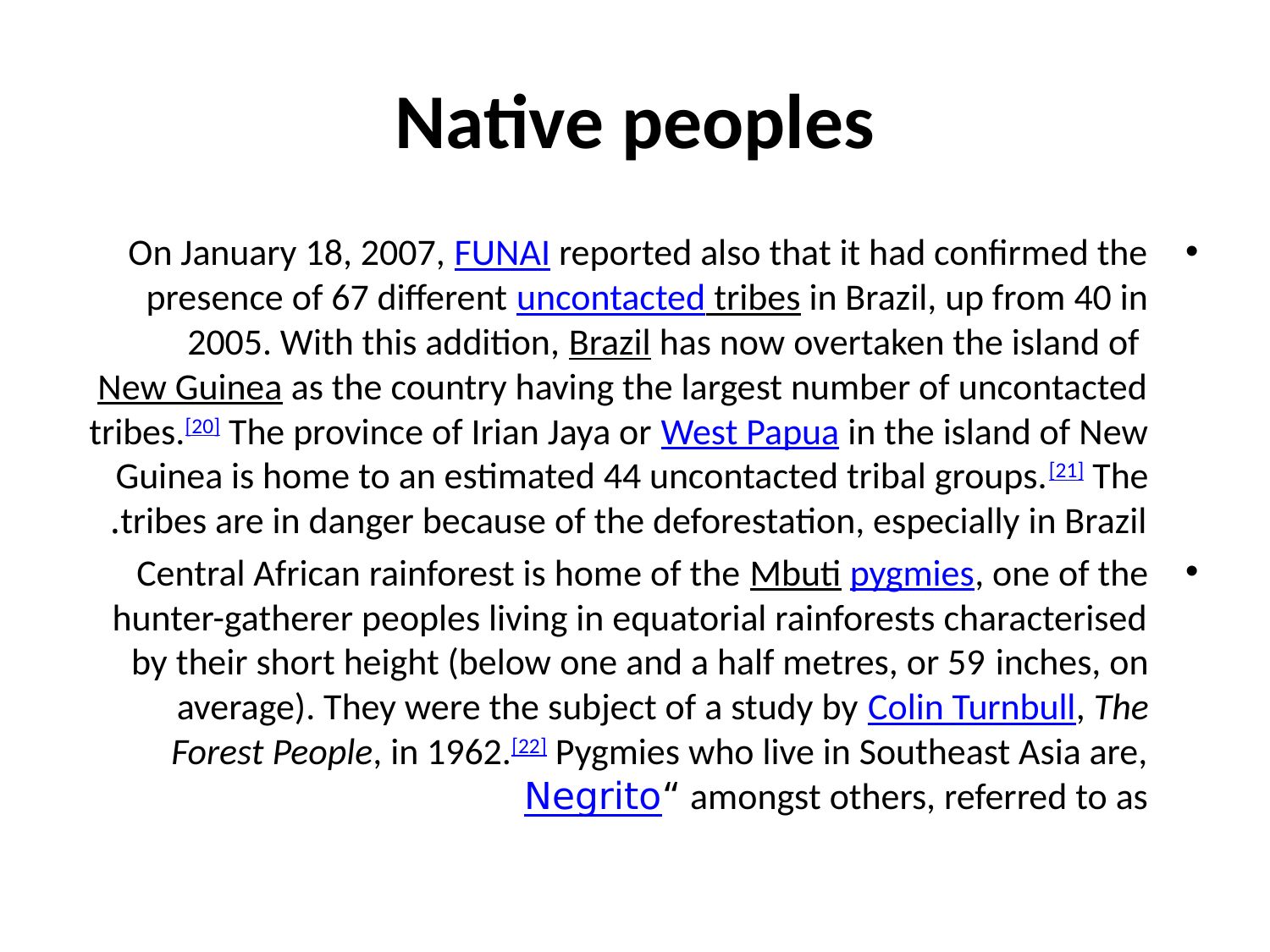

# Native peoples
On January 18, 2007, FUNAI reported also that it had confirmed the presence of 67 different uncontacted tribes in Brazil, up from 40 in 2005. With this addition, Brazil has now overtaken the island of New Guinea as the country having the largest number of uncontacted tribes.[20] The province of Irian Jaya or West Papua in the island of New Guinea is home to an estimated 44 uncontacted tribal groups.[21] The tribes are in danger because of the deforestation, especially in Brazil.
Central African rainforest is home of the Mbuti pygmies, one of the hunter-gatherer peoples living in equatorial rainforests characterised by their short height (below one and a half metres, or 59 inches, on average). They were the subject of a study by Colin Turnbull, The Forest People, in 1962.[22] Pygmies who live in Southeast Asia are, amongst others, referred to as “Negrito